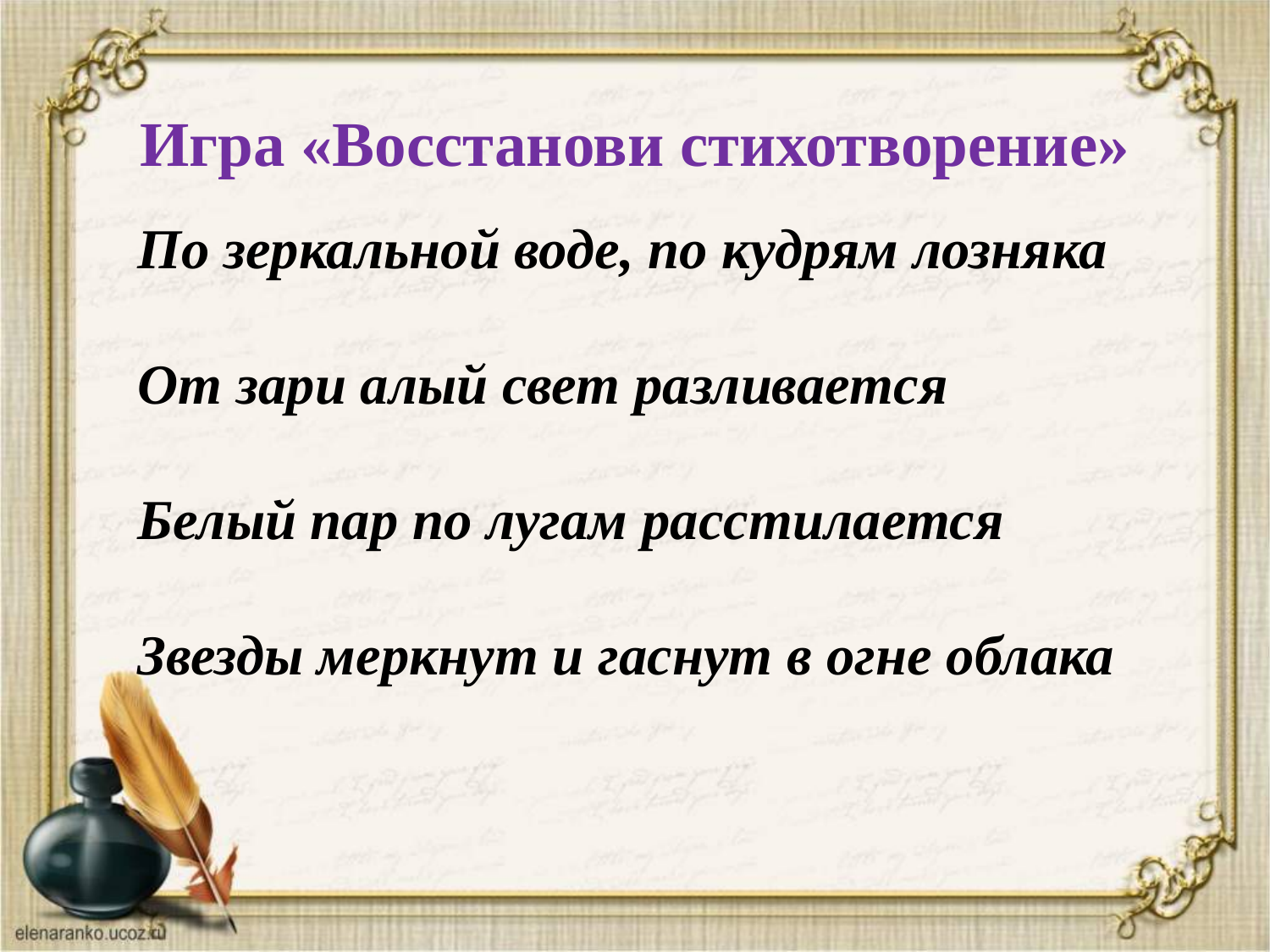

Игра «Восстанови стихотворение»

По зеркальной воде, по кудрям лозняка

От зари алый свет разливается

Белый пар по лугам расстилается

Звезды меркнут и гаснут в огне облака